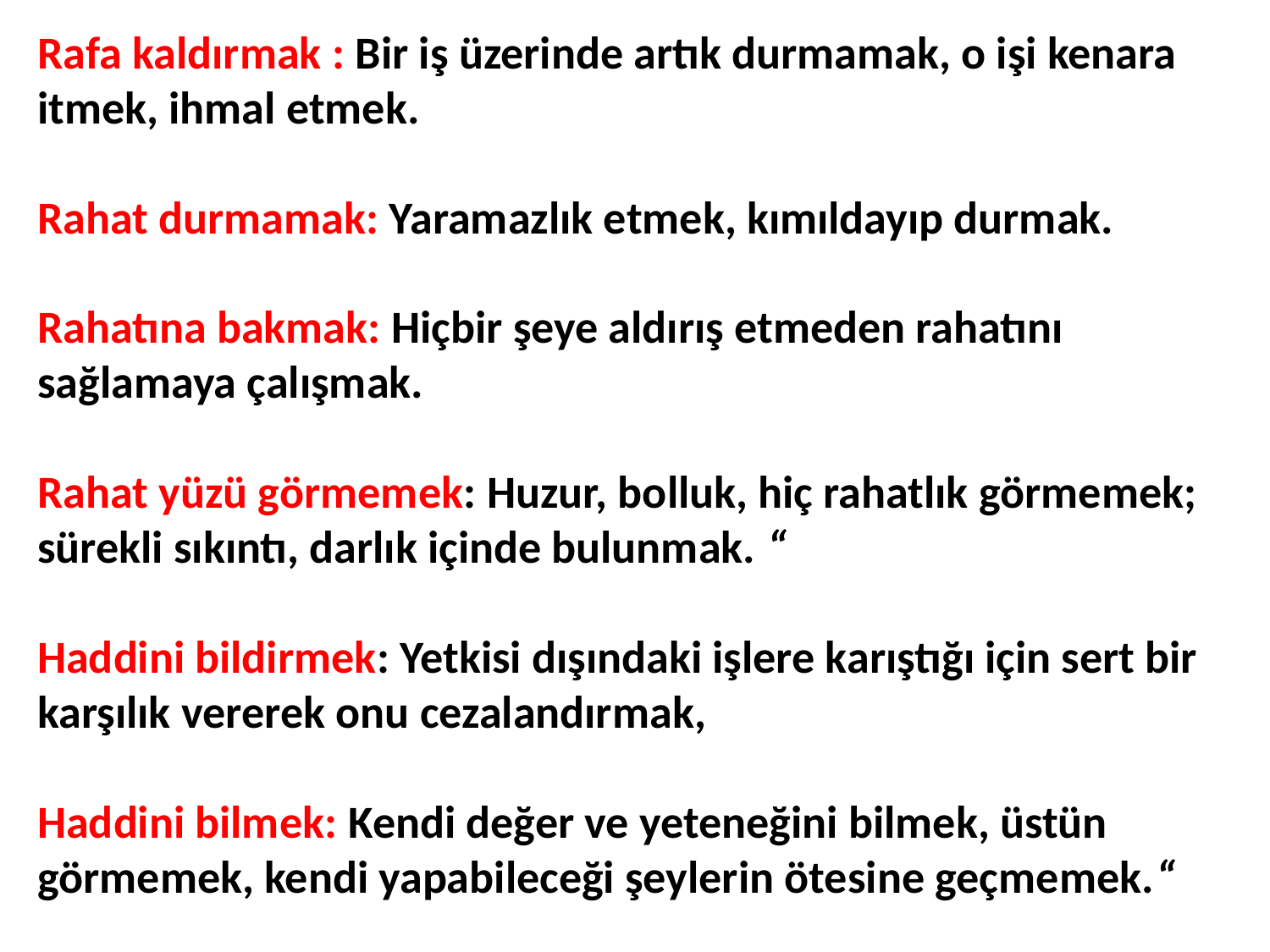

Rafa kaldırmak : Bir iş üzerinde artık durmamak, o işi kenara itmek, ihmal etmek.

Rahat durmamak: Yaramazlık etmek, kımıldayıp durmak.

Rahatına bakmak: Hiçbir şeye aldırış etmeden rahatını sağlamaya çalışmak.

Rahat yüzü görmemek: Huzur, bolluk, hiç rahatlık görmemek; sürekli sıkıntı, darlık içinde bulunmak. “

Haddini bildirmek: Yetkisi dışındaki işlere karıştığı için sert bir karşılık vererek onu cezalandırmak,

Haddini bilmek: Kendi değer ve yeteneğini bilmek, üstün görmemek, kendi yapabileceği şeylerin ötesine geçmemek.“